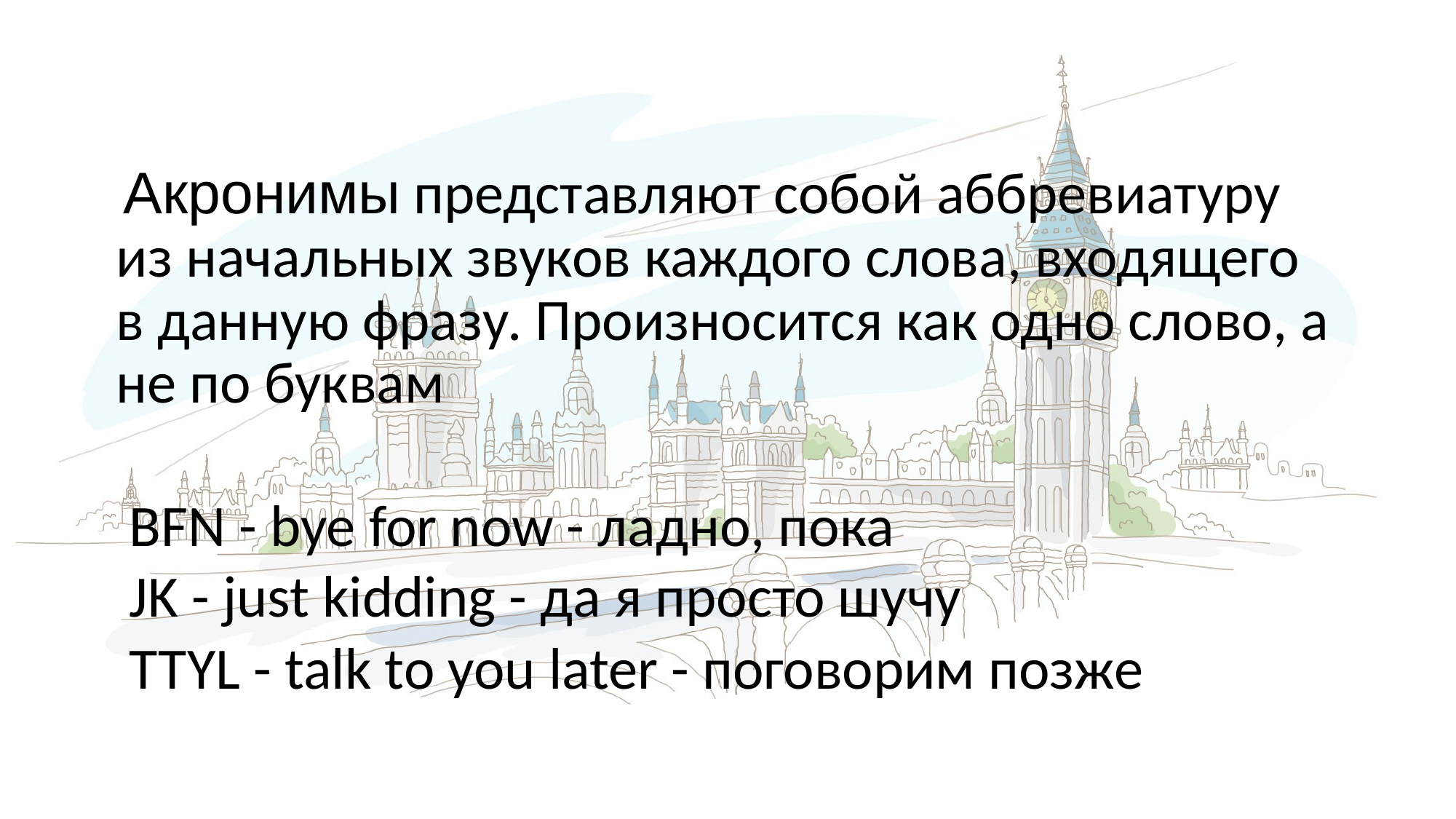

Акронимы представляют собой аббревиатуру из начальных звуков каждого слова, входящего в данную фразу. Произносится как одно слово, а не по буквам

 BFN - bye for now - ладно, пока
 JK - just kidding - да я просто шучу
 TTYL - talk to you later - поговорим позже